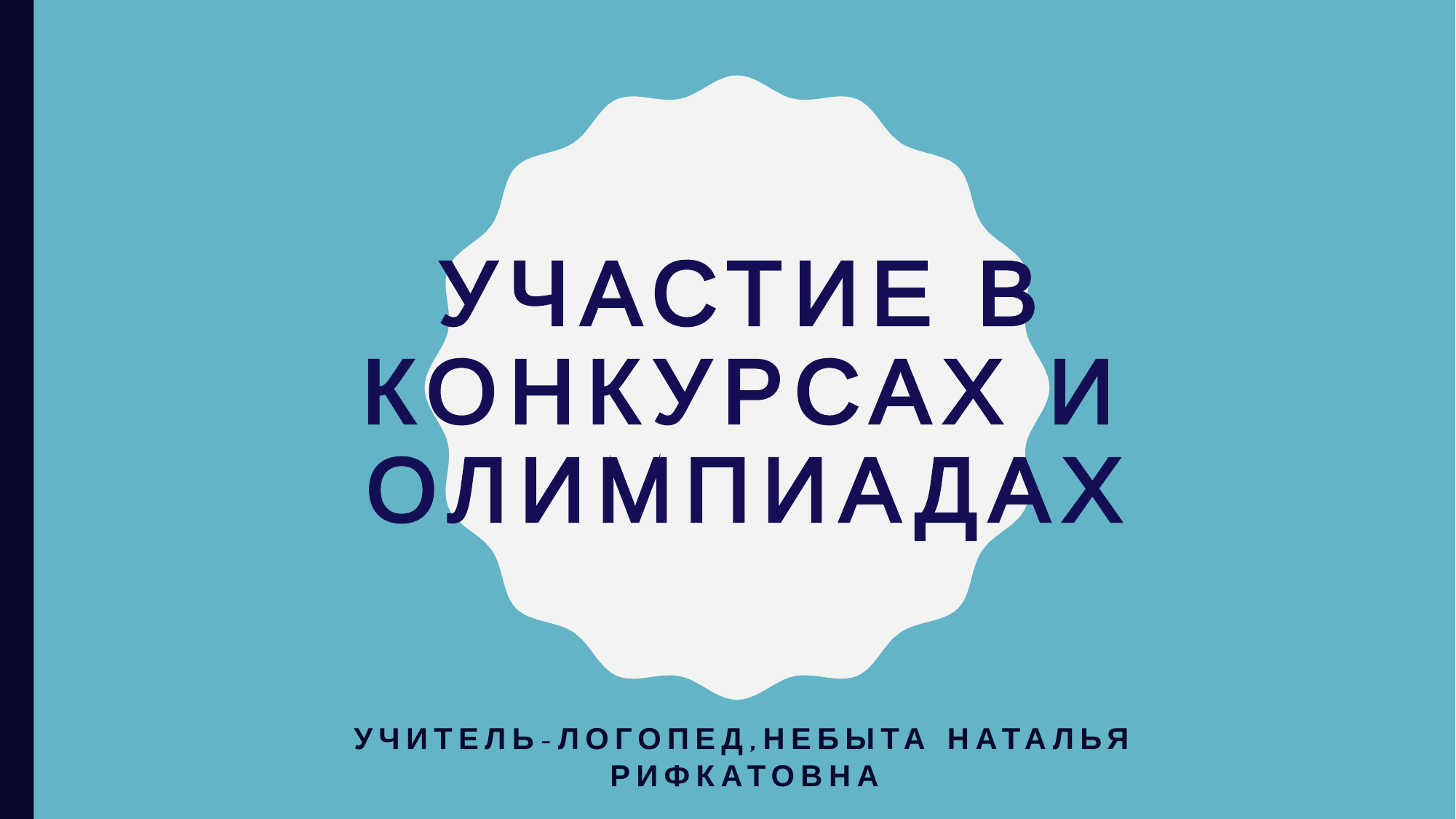

# УЧАСТИЕ В КОНКУРСАХ И ОЛИМПИАДАХ
Учитель-логопед,Небыта Наталья рифкатовна